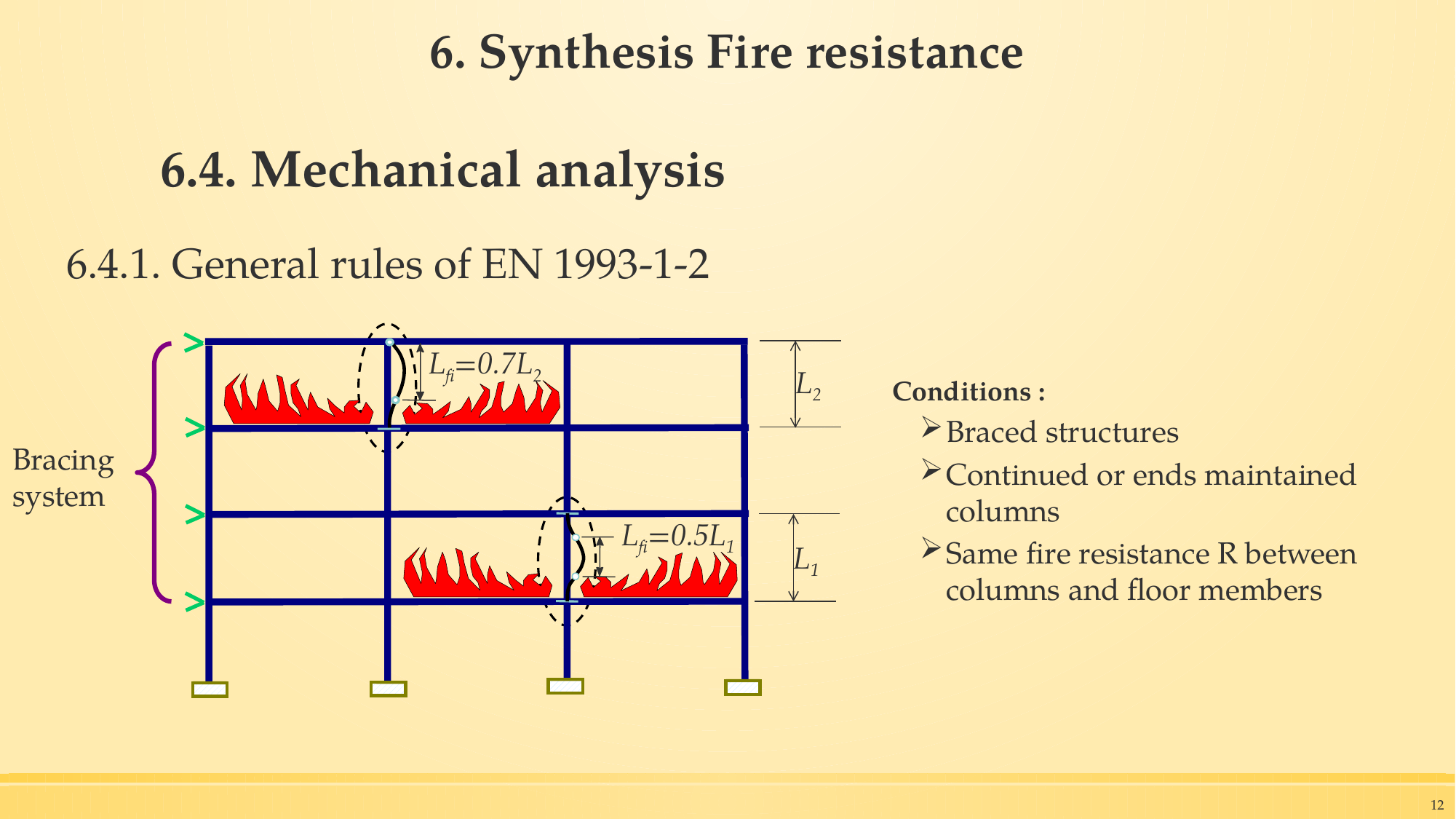

6. Synthesis Fire resistance
# 6.4. Mechanical analysis
6.4.1. General rules of EN 1993-1-2

Lfi=0.7L2

Lfi=0.5L1

L2
Conditions :
Braced structures
Continued or ends maintained columns
Same fire resistance R between columns and floor members

Bracing system

L1